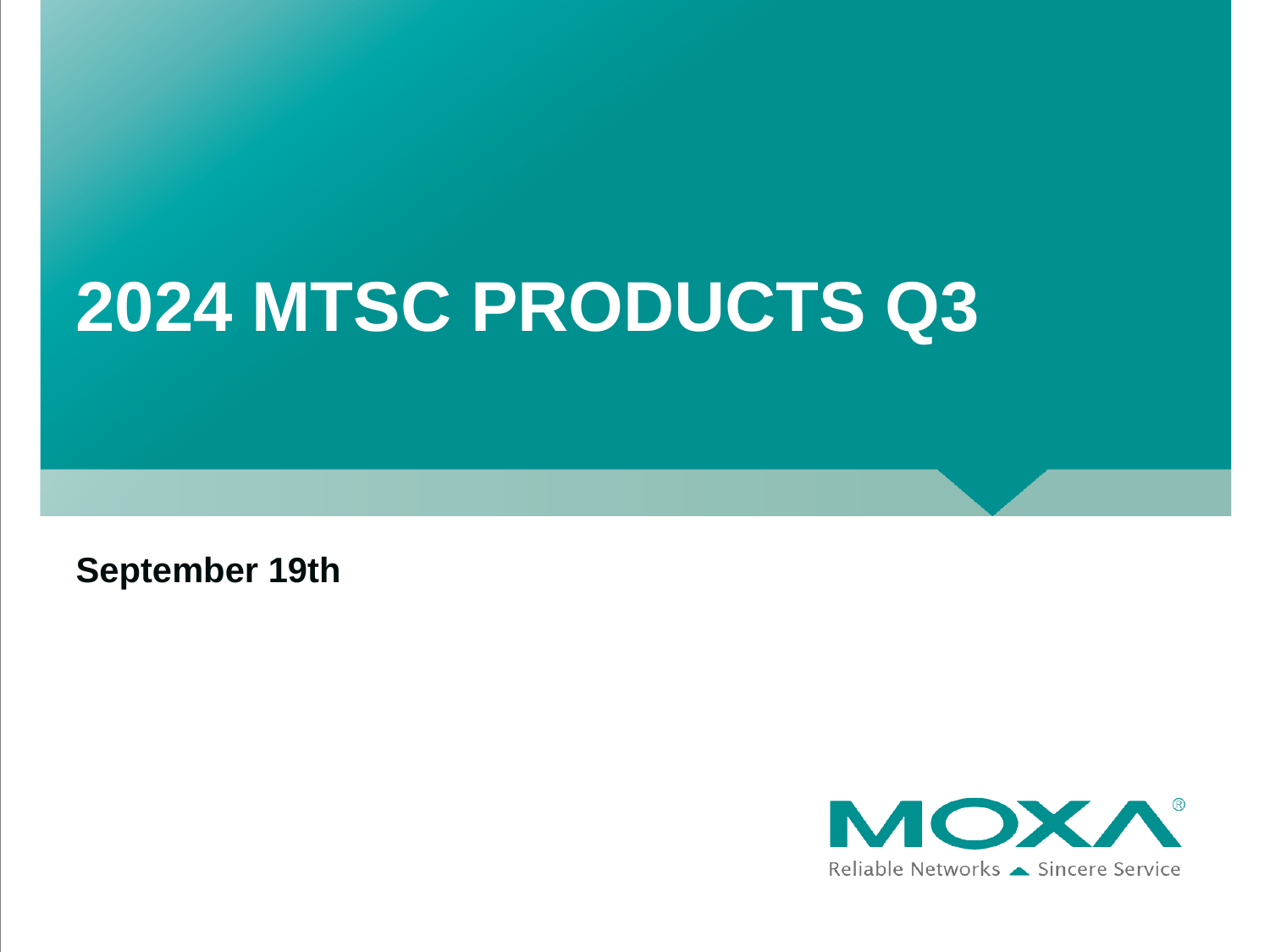

# 2024 MTSC PRODUCTS Q3
September 19th